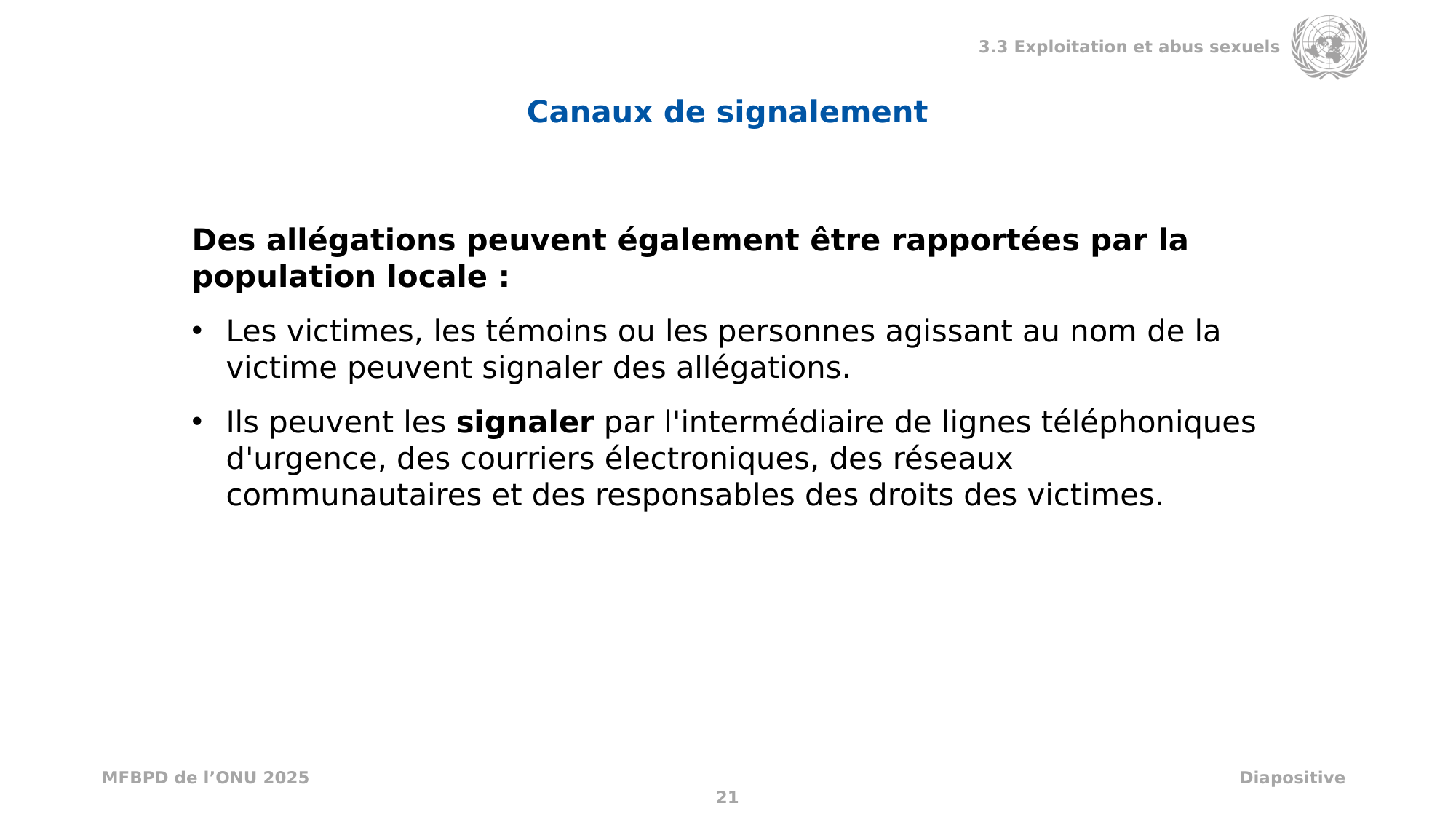

Canaux de signalement
Des allégations peuvent également être rapportées par la population locale :
Les victimes, les témoins ou les personnes agissant au nom de la victime peuvent signaler des allégations.
Ils peuvent les signaler par l'intermédiaire de lignes téléphoniques d'urgence, des courriers électroniques, des réseaux communautaires et des responsables des droits des victimes.